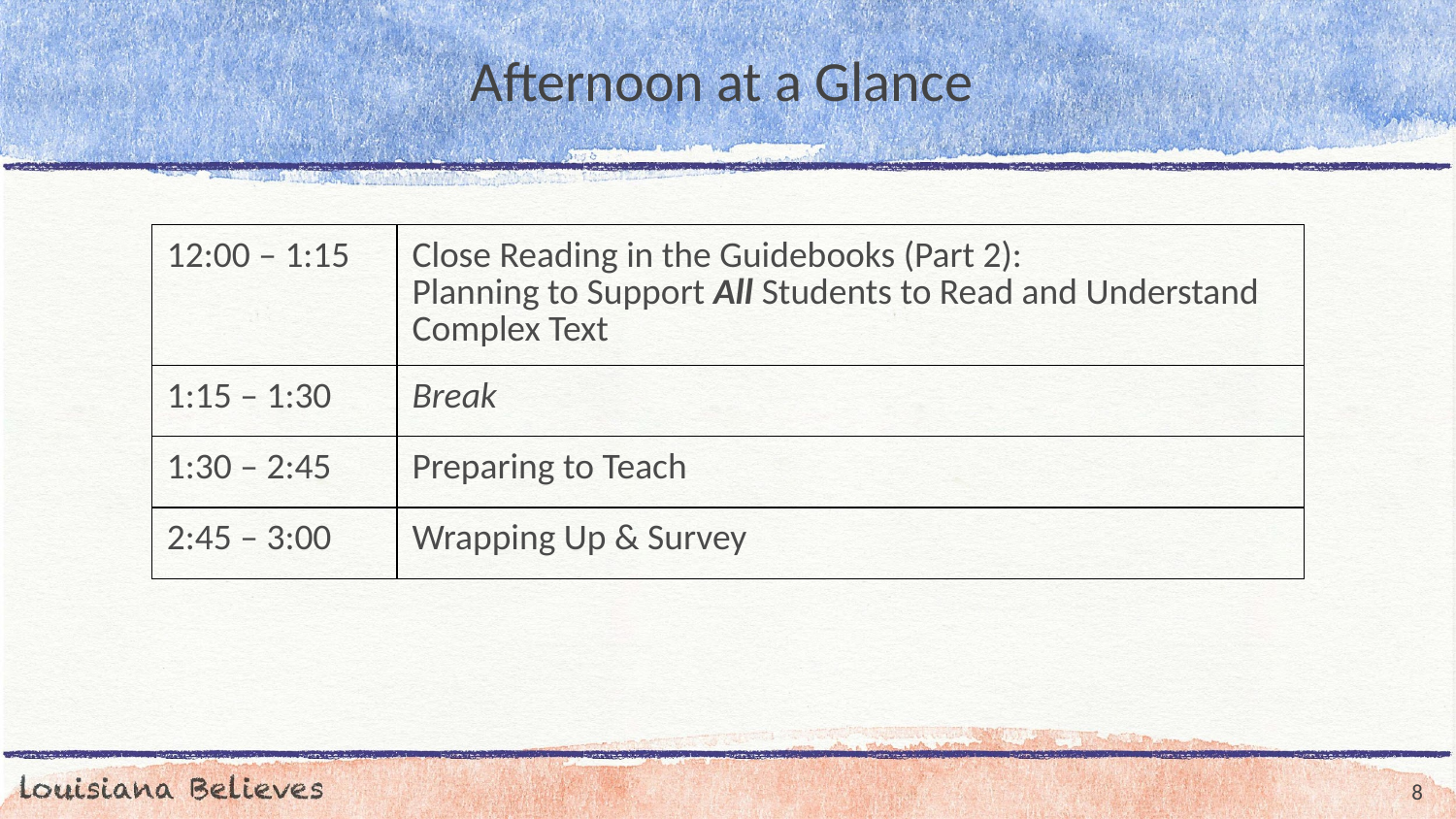

# Afternoon at a Glance
| 12:00 – 1:15 | Close Reading in the Guidebooks (Part 2): Planning to Support All Students to Read and Understand Complex Text |
| --- | --- |
| 1:15 – 1:30 | Break |
| 1:30 – 2:45 | Preparing to Teach |
| 2:45 – 3:00 | Wrapping Up & Survey |